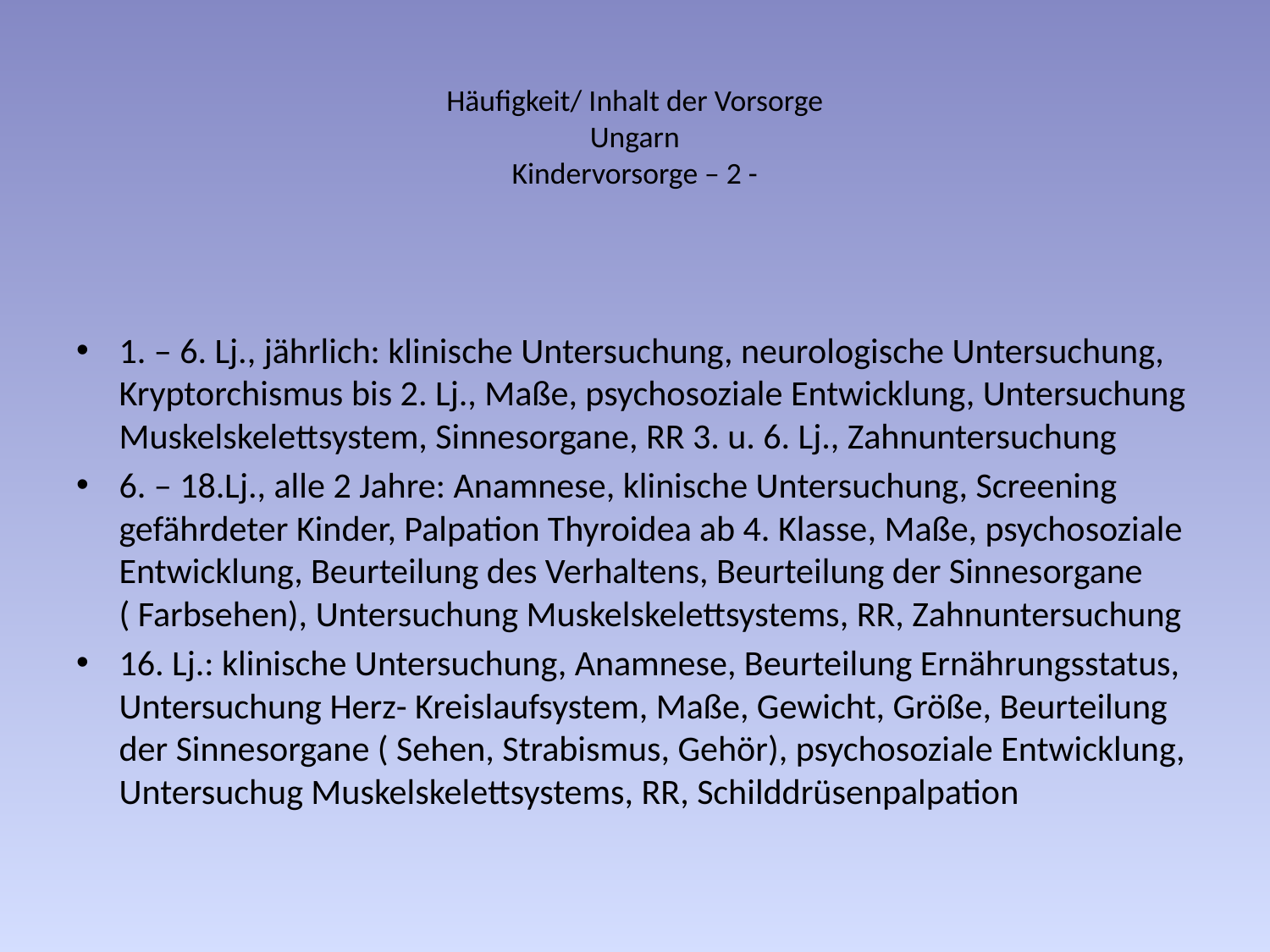

# Häufigkeit/ Inhalt der Vorsorge Ungarn Kindervorsorge – 2 -

1. – 6. Lj., jährlich: klinische Untersuchung, neurologische Untersuchung, Kryptorchismus bis 2. Lj., Maße, psychosoziale Entwicklung, Untersuchung Muskelskelettsystem, Sinnesorgane, RR 3. u. 6. Lj., Zahnuntersuchung
6. – 18.Lj., alle 2 Jahre: Anamnese, klinische Untersuchung, Screening gefährdeter Kinder, Palpation Thyroidea ab 4. Klasse, Maße, psychosoziale Entwicklung, Beurteilung des Verhaltens, Beurteilung der Sinnesorgane ( Farbsehen), Untersuchung Muskelskelettsystems, RR, Zahnuntersuchung
16. Lj.: klinische Untersuchung, Anamnese, Beurteilung Ernährungsstatus, Untersuchung Herz- Kreislaufsystem, Maße, Gewicht, Größe, Beurteilung der Sinnesorgane ( Sehen, Strabismus, Gehör), psychosoziale Entwicklung, Untersuchug Muskelskelettsystems, RR, Schilddrüsenpalpation